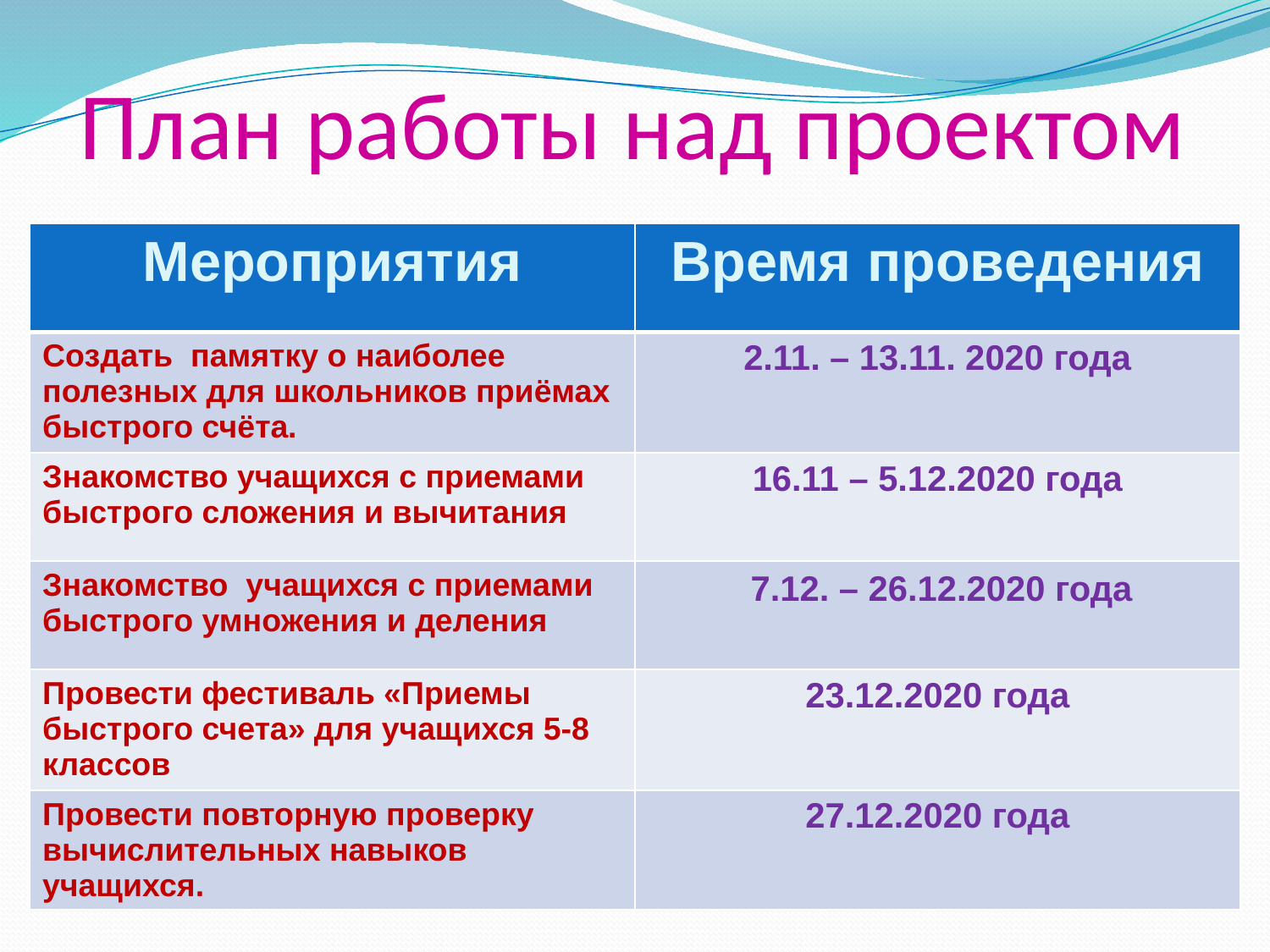

# План работы над проектом
| Мероприятия | Время проведения |
| --- | --- |
| Создать памятку о наиболее полезных для школьников приёмах быстрого счёта. | 2.11. – 13.11. 2020 года |
| Знакомство учащихся с приемами быстрого сложения и вычитания | 16.11 – 5.12.2020 года |
| Знакомство учащихся с приемами быстрого умножения и деления | 7.12. – 26.12.2020 года |
| Провести фестиваль «Приемы быстрого счета» для учащихся 5-8 классов | 23.12.2020 года |
| Провести повторную проверку вычислительных навыков учащихся. | 27.12.2020 года |